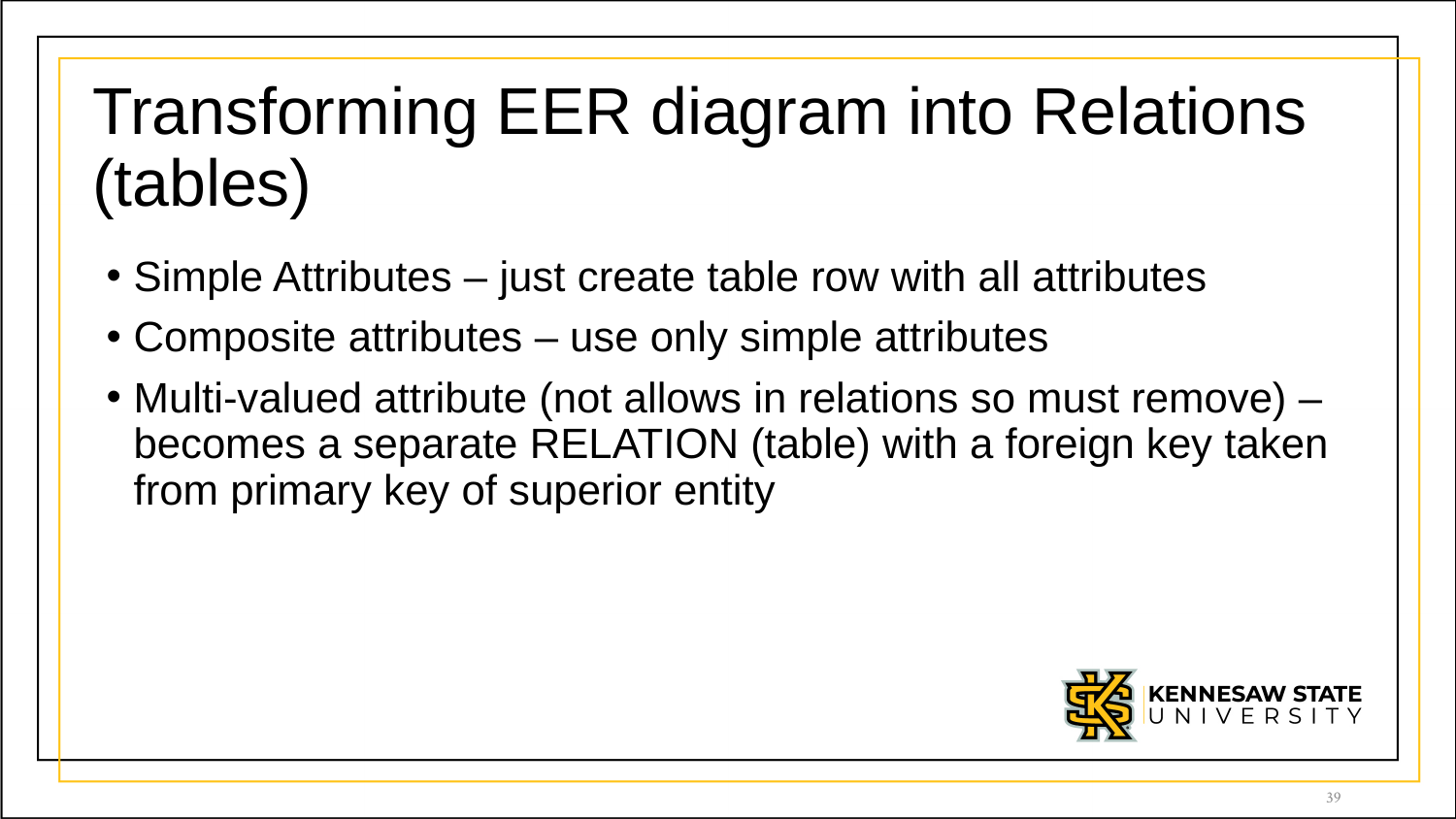

# Transforming EER diagram into Relations (tables)
Simple Attributes – just create table row with all attributes
Composite attributes – use only simple attributes
Multi-valued attribute (not allows in relations so must remove) – becomes a separate RELATION (table) with a foreign key taken from primary key of superior entity
39